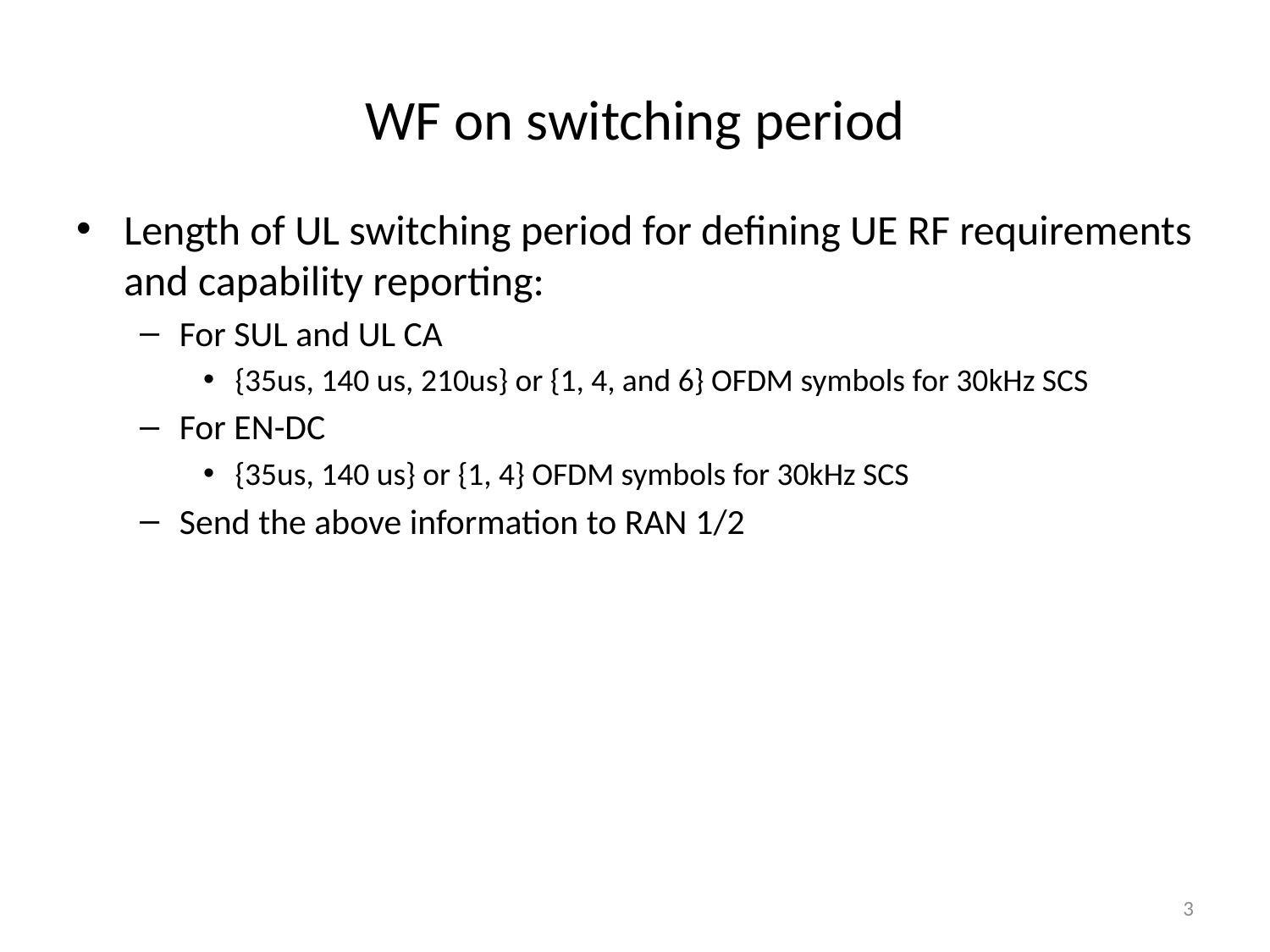

# WF on switching period
Length of UL switching period for defining UE RF requirements and capability reporting:
For SUL and UL CA
{35us, 140 us, 210us} or {1, 4, and 6} OFDM symbols for 30kHz SCS
For EN-DC
{35us, 140 us} or {1, 4} OFDM symbols for 30kHz SCS
Send the above information to RAN 1/2

3